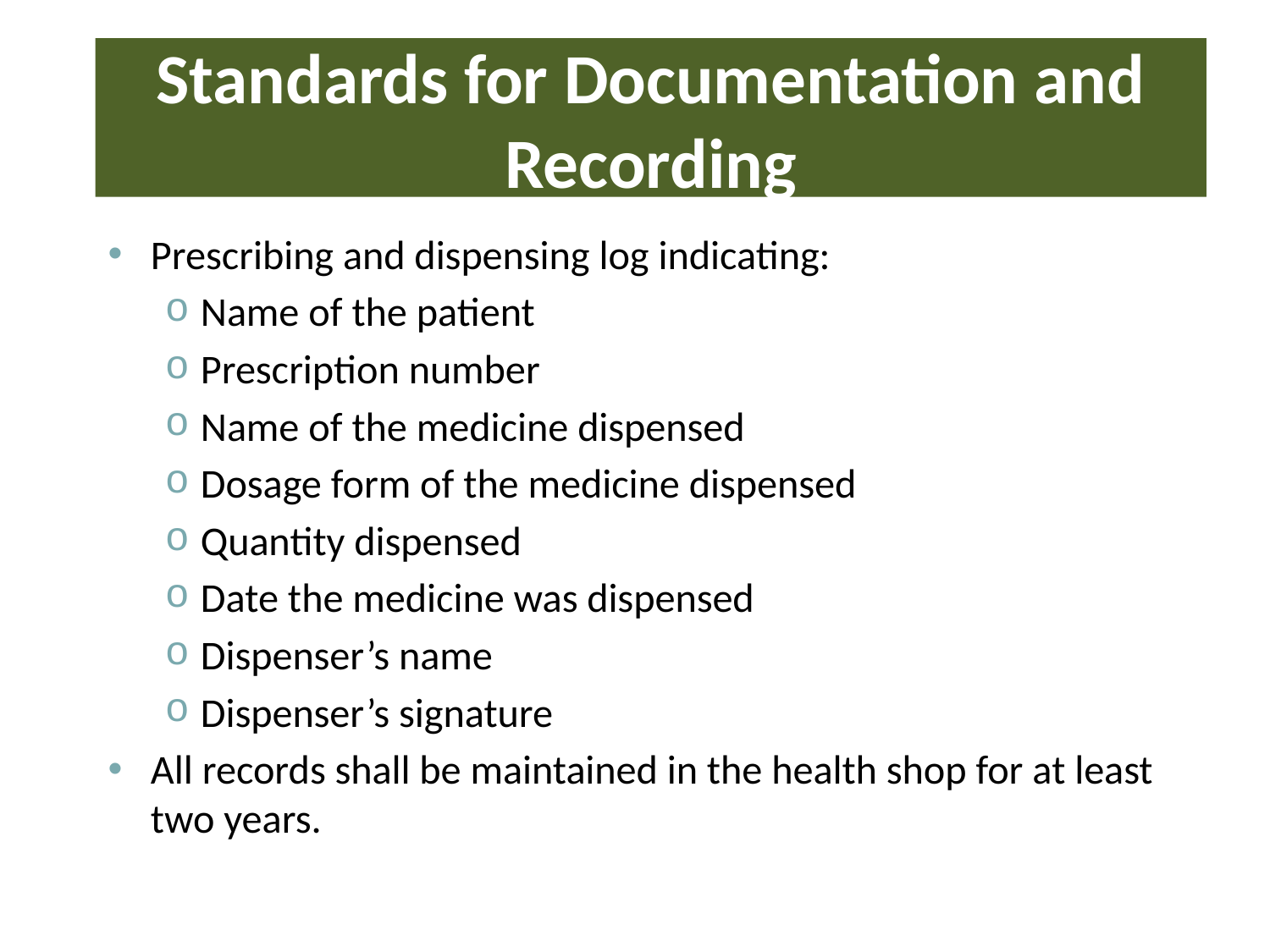

# Standards for Documentation and Recording
Prescribing and dispensing log indicating:
Name of the patient
Prescription number
Name of the medicine dispensed
Dosage form of the medicine dispensed
Quantity dispensed
Date the medicine was dispensed
Dispenser’s name
Dispenser’s signature
All records shall be maintained in the health shop for at least two years.